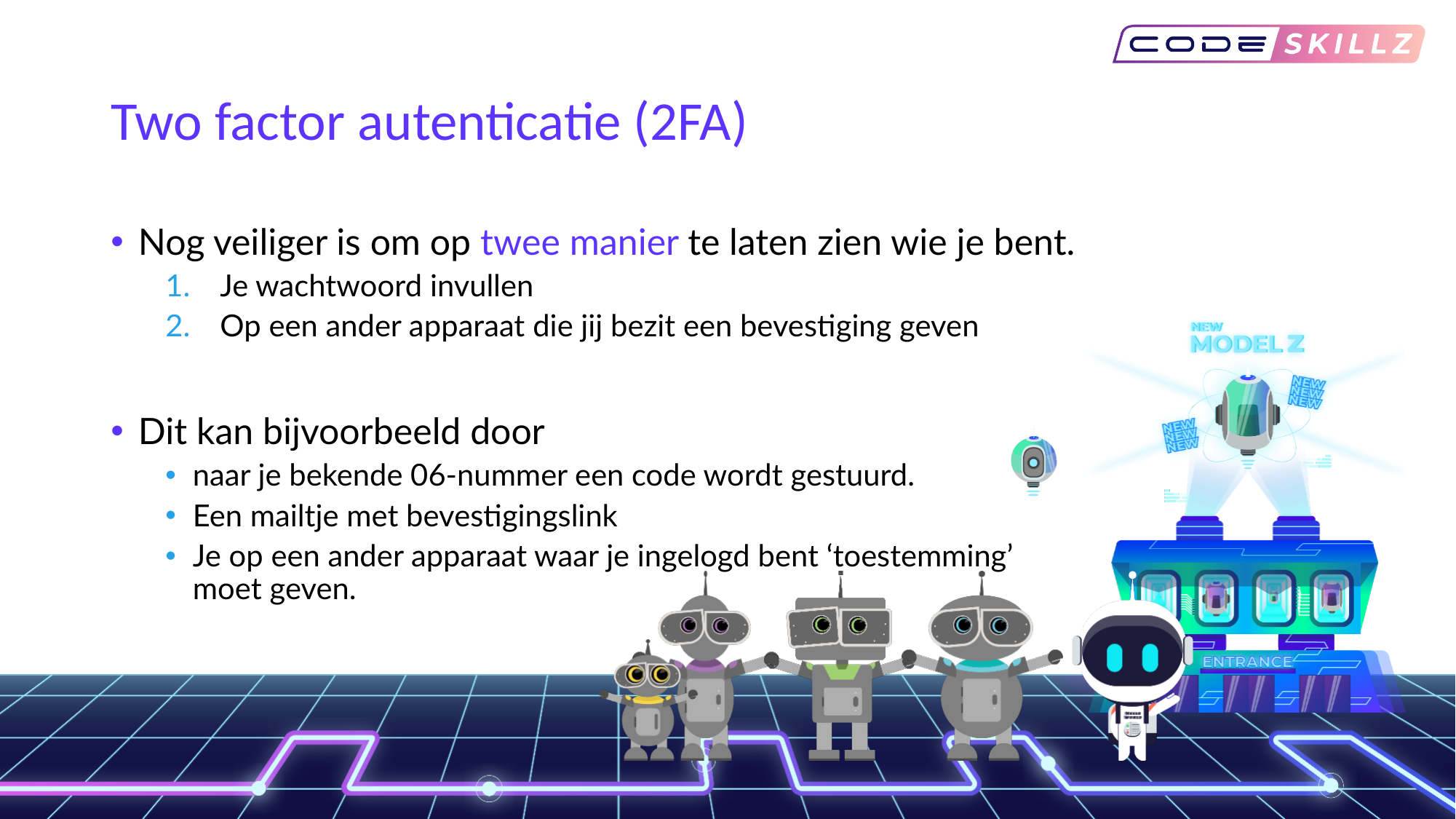

# Two factor autenticatie (2FA)
Nog veiliger is om op twee manier te laten zien wie je bent.
Je wachtwoord invullen
Op een ander apparaat die jij bezit een bevestiging geven

Dit kan bijvoorbeeld door
naar je bekende 06-nummer een code wordt gestuurd.
Een mailtje met bevestigingslink
Je op een ander apparaat waar je ingelogd bent ‘toestemming’
moet geven.